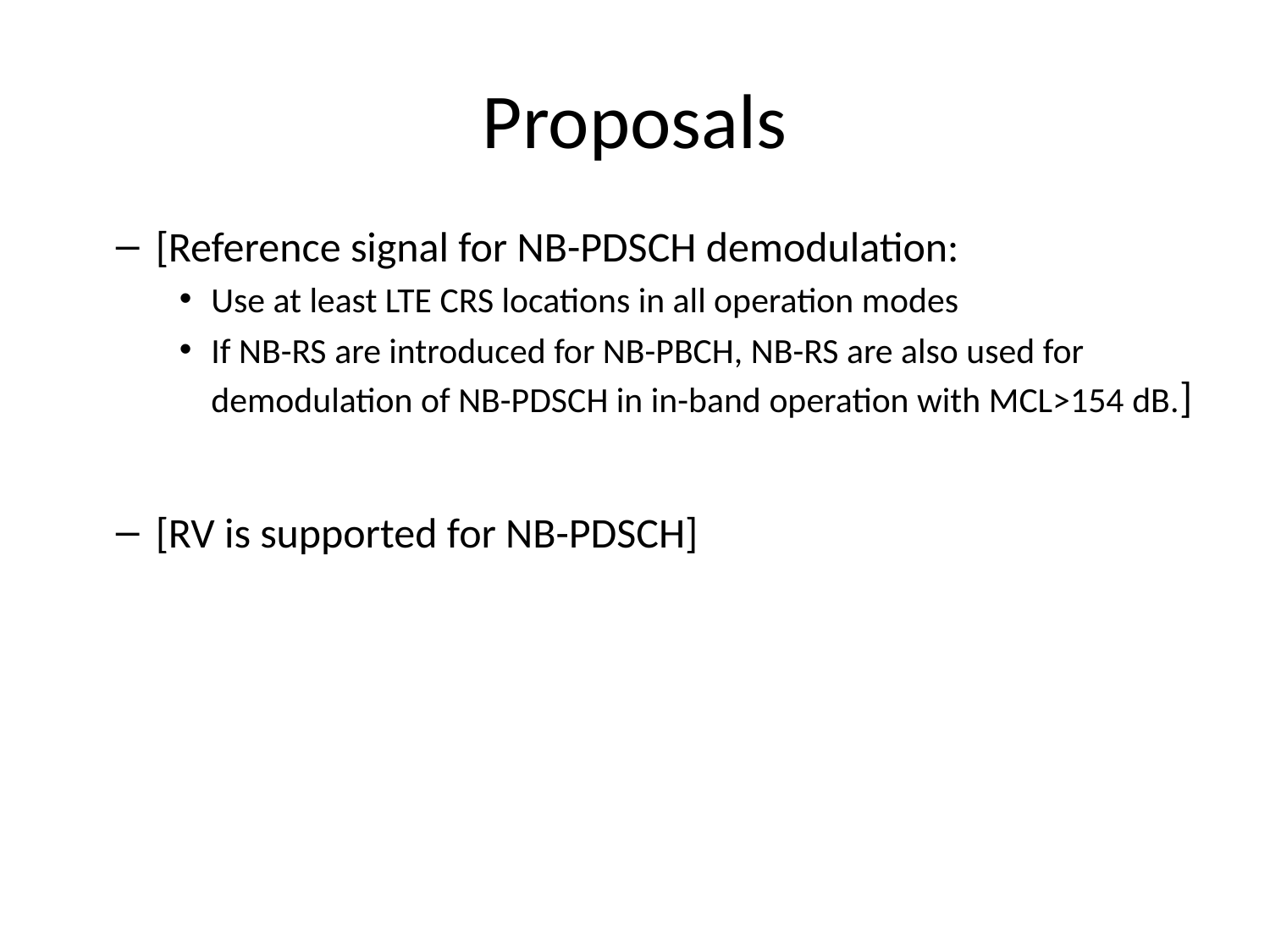

# Proposals
[Reference signal for NB-PDSCH demodulation:
Use at least LTE CRS locations in all operation modes
If NB-RS are introduced for NB-PBCH, NB-RS are also used for demodulation of NB-PDSCH in in-band operation with MCL>154 dB.]

[RV is supported for NB-PDSCH]